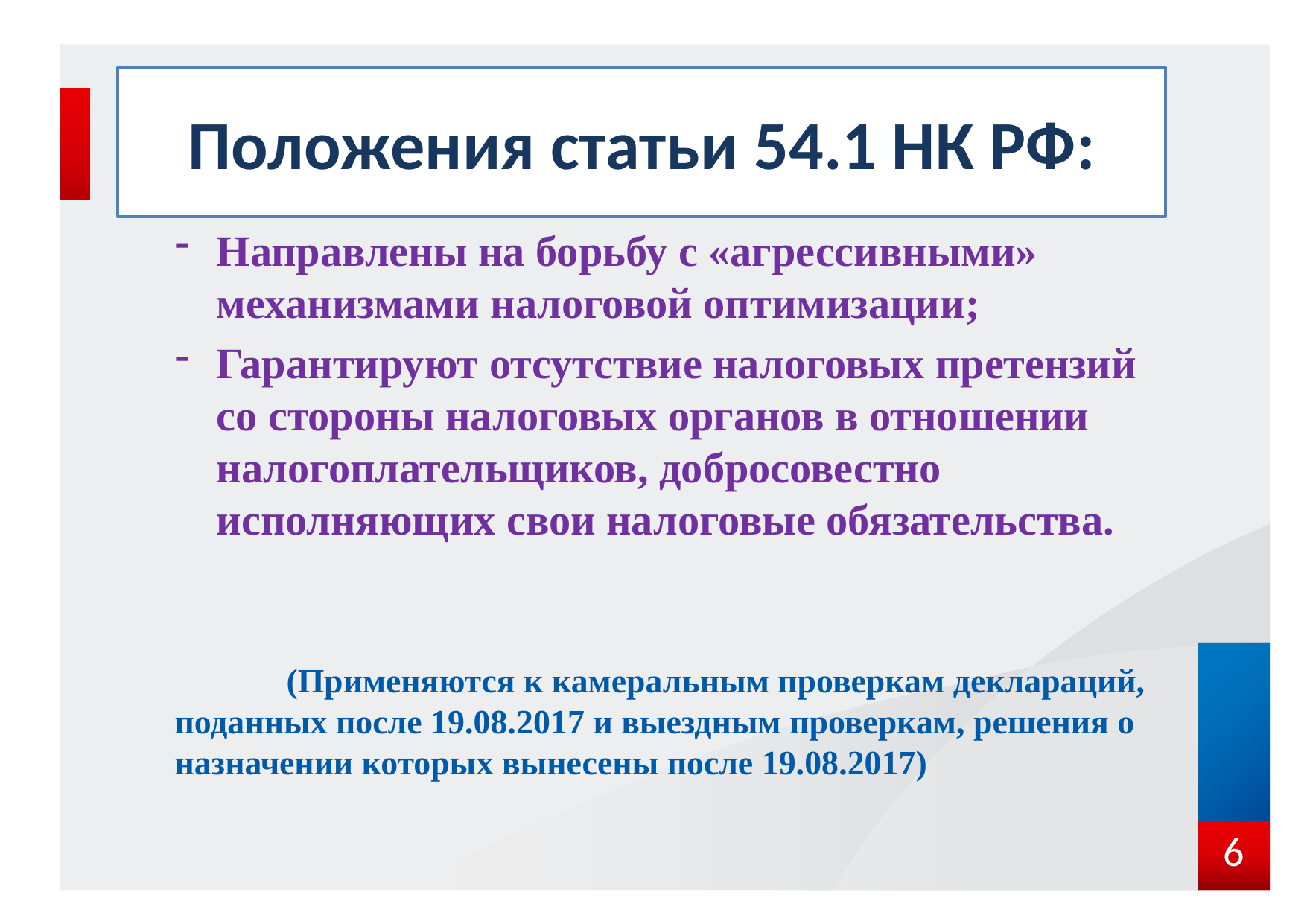

# Положения статьи 54.1 НК РФ:
Направлены на борьбу с «агрессивными» механизмами налоговой оптимизации;
Гарантируют отсутствие налоговых претензий со стороны налоговых органов в отношении налогоплательщиков, добросовестно исполняющих свои налоговые обязательства.

	(Применяются к камеральным проверкам деклараций, поданных после 19.08.2017 и выездным проверкам, решения о назначении которых вынесены после 19.08.2017)
6